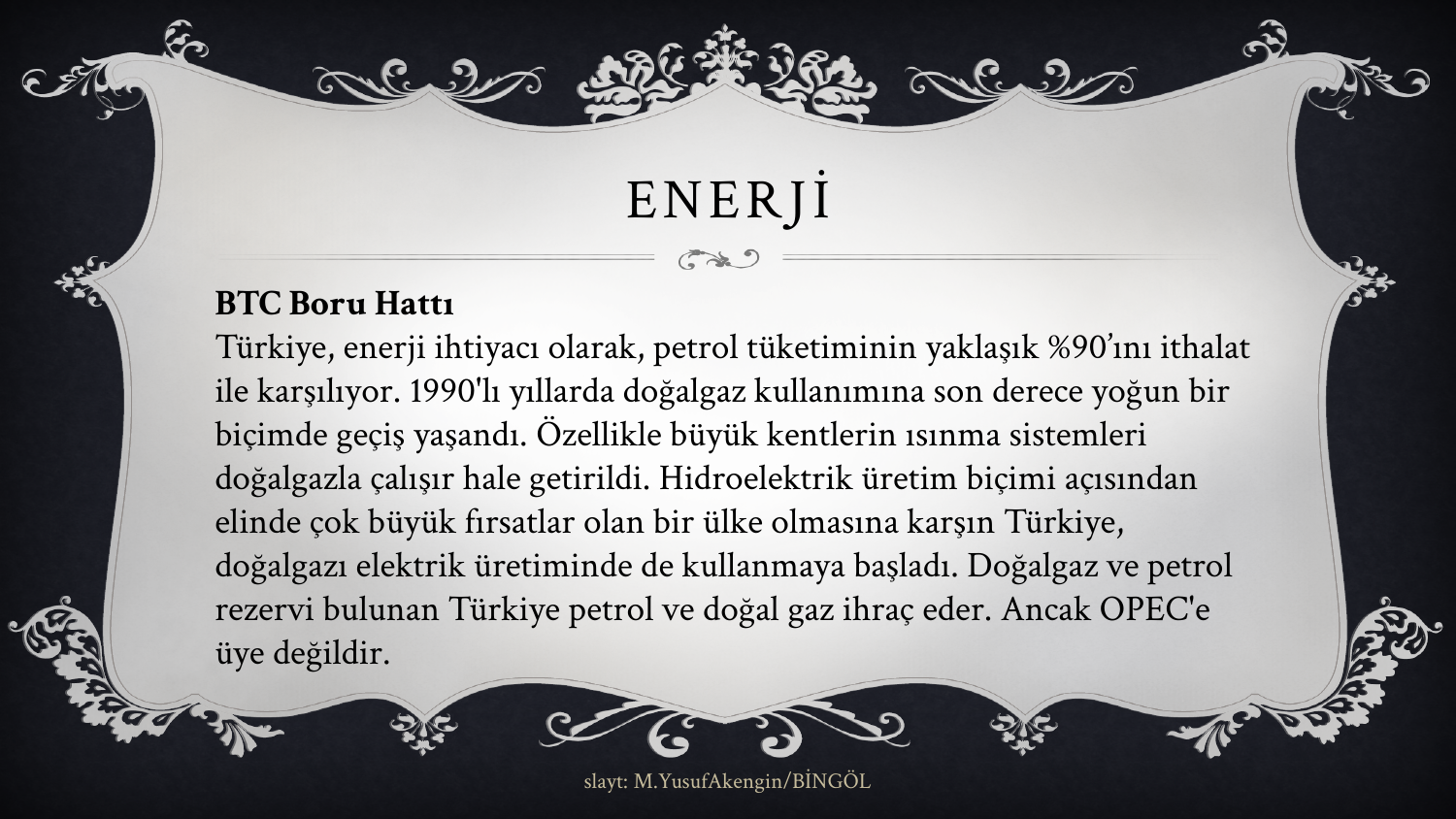

# Enerjİ
BTC Boru Hattı
Türkiye, enerji ihtiyacı olarak, petrol tüketiminin yaklaşık %90’ını ithalat ile karşılıyor. 1990'lı yıllarda doğalgaz kullanımına son derece yoğun bir biçimde geçiş yaşandı. Özellikle büyük kentlerin ısınma sistemleri doğalgazla çalışır hale getirildi. Hidroelektrik üretim biçimi açısından elinde çok büyük fırsatlar olan bir ülke olmasına karşın Türkiye, doğalgazı elektrik üretiminde de kullanmaya başladı. Doğalgaz ve petrol rezervi bulunan Türkiye petrol ve doğal gaz ihraç eder. Ancak OPEC'e üye değildir.
slayt: M.YusufAkengin/BİNGÖL